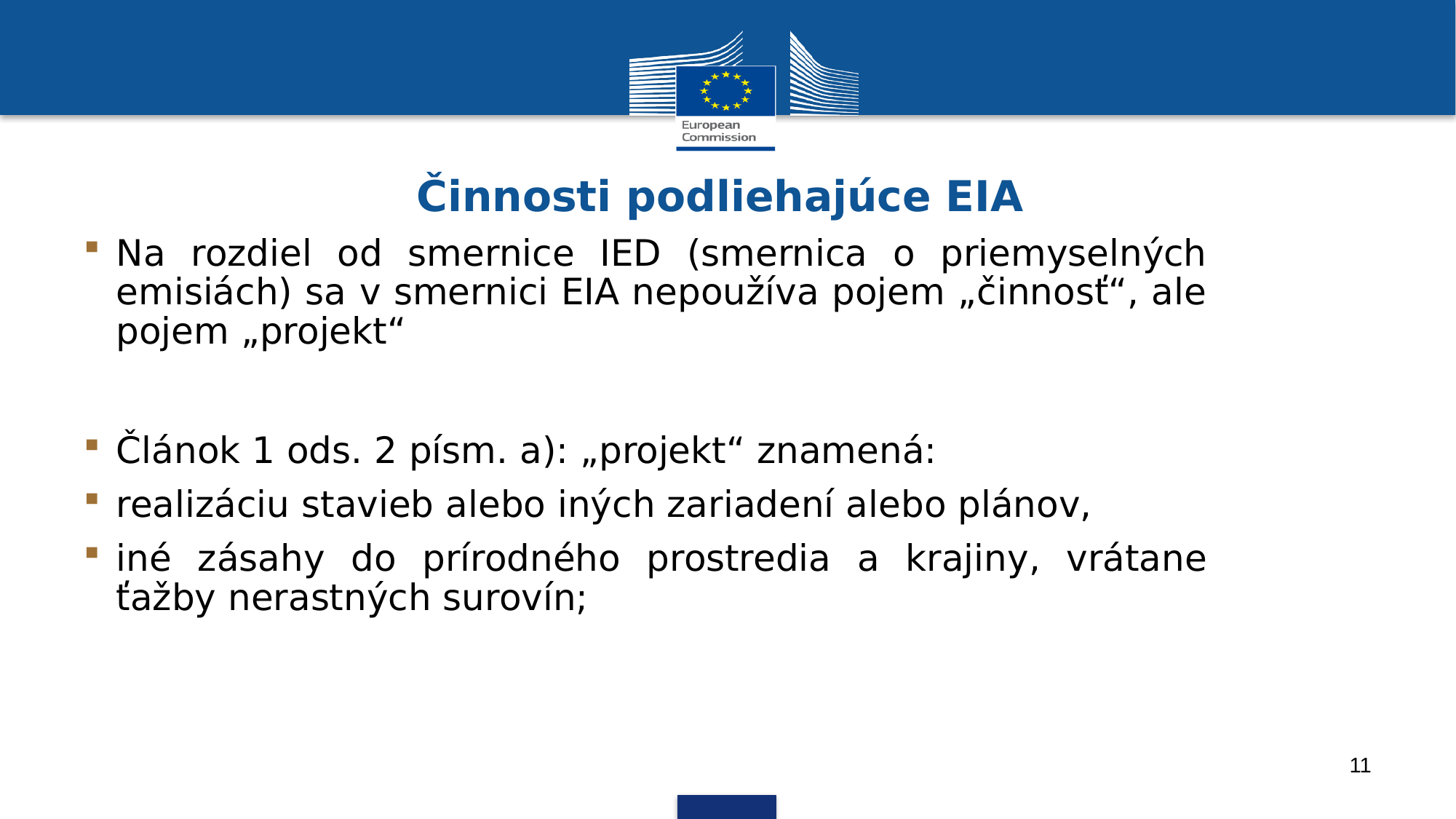

# Činnosti podliehajúce EIA
Na rozdiel od smernice IED (smernica o priemyselných emisiách) sa v smernici EIA nepoužíva pojem „činnosť“, ale pojem „projekt“

Článok 1 ods. 2 písm. a): „projekt“ znamená:
realizáciu stavieb alebo iných zariadení alebo plánov,
iné zásahy do prírodného prostredia a krajiny, vrátane ťažby nerastných surovín;

11